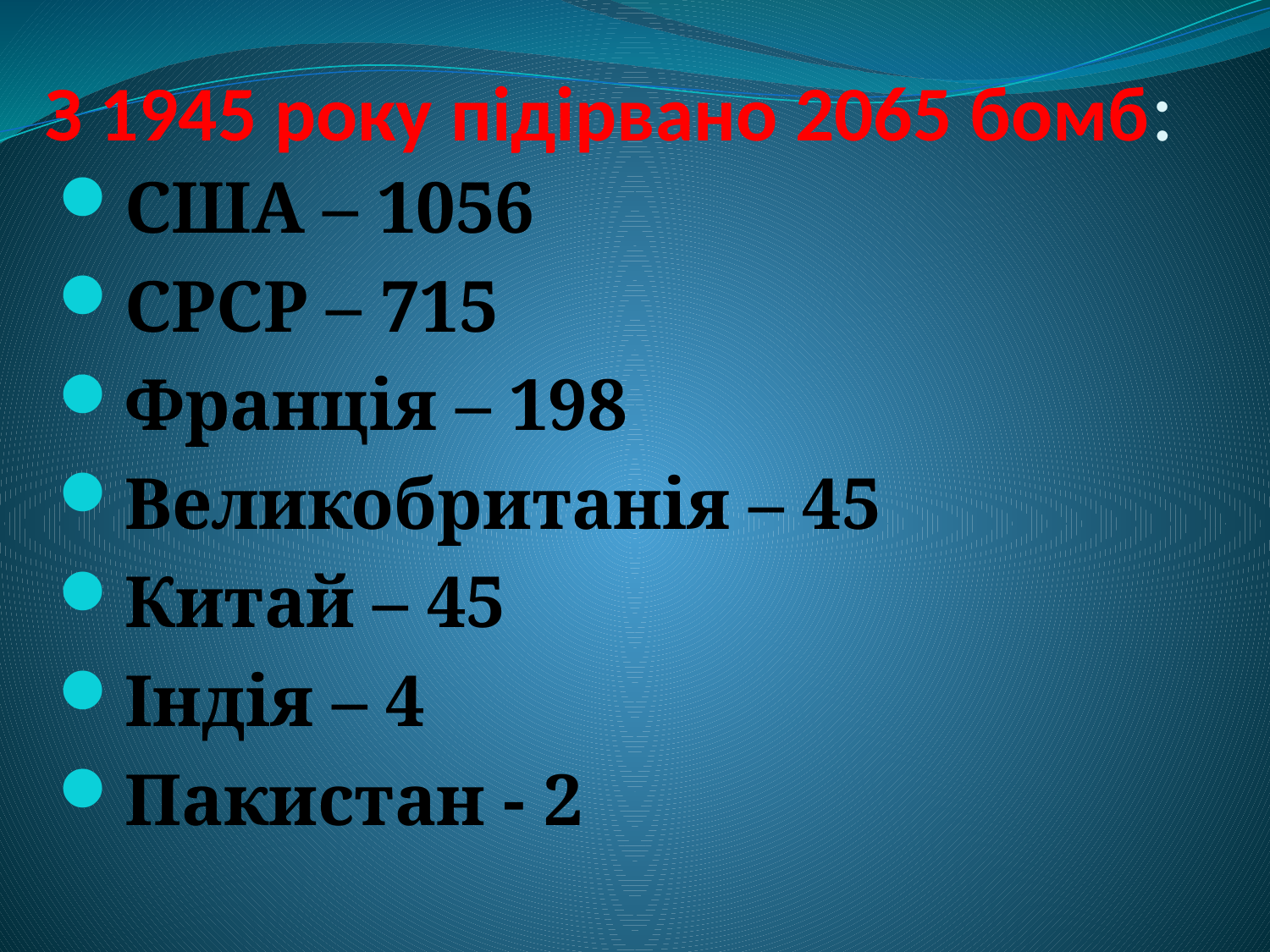

# З 1945 року підірвано 2065 бомб:
США – 1056
СРСР – 715
Франція – 198
Великобританія – 45
Китай – 45
Індія – 4
Пакистан - 2